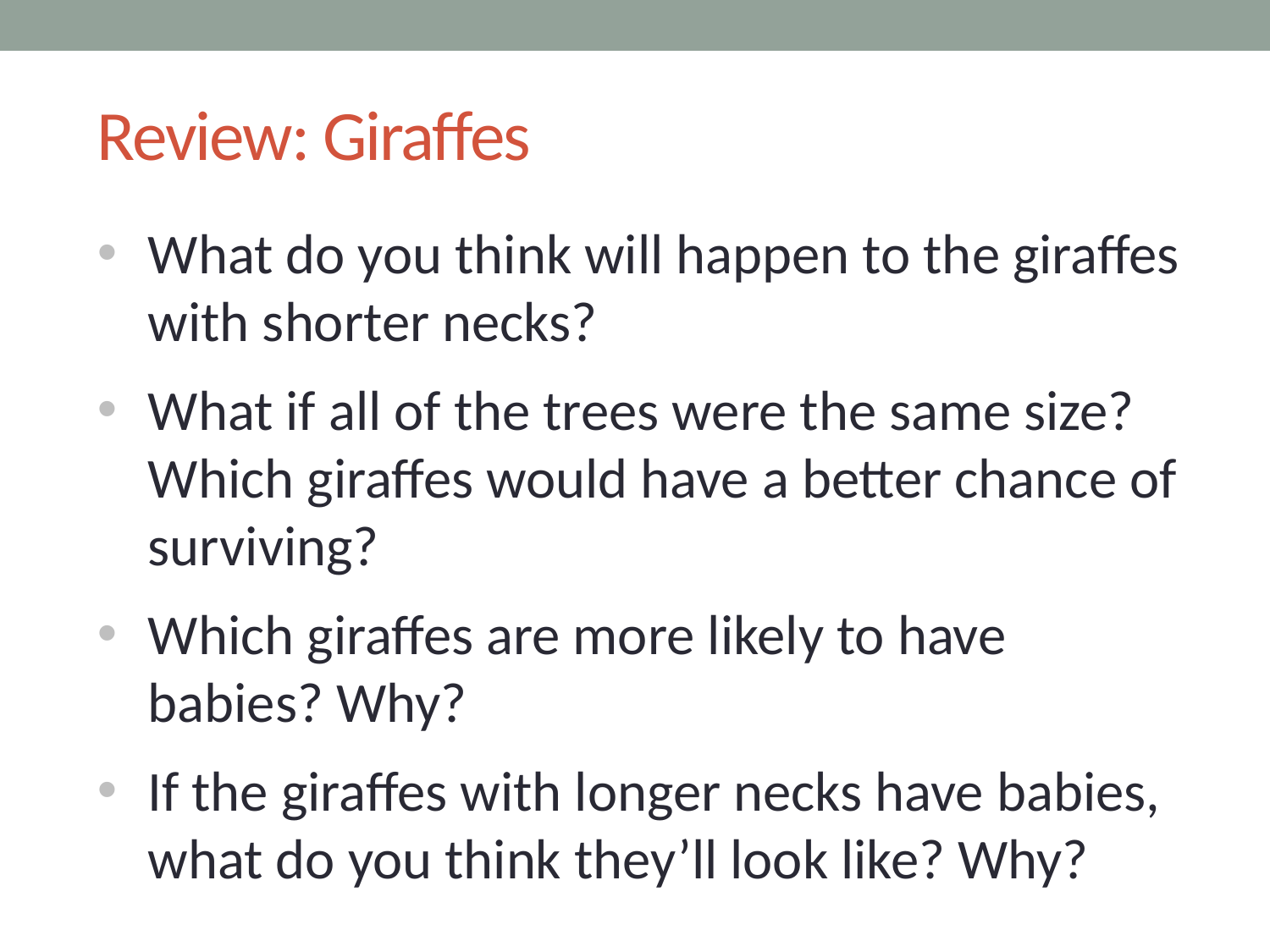

# Review: Giraffes
What do you think will happen to the giraffes with shorter necks?
What if all of the trees were the same size? Which giraffes would have a better chance of surviving?
Which giraffes are more likely to have babies? Why?
If the giraffes with longer necks have babies, what do you think they’ll look like? Why?